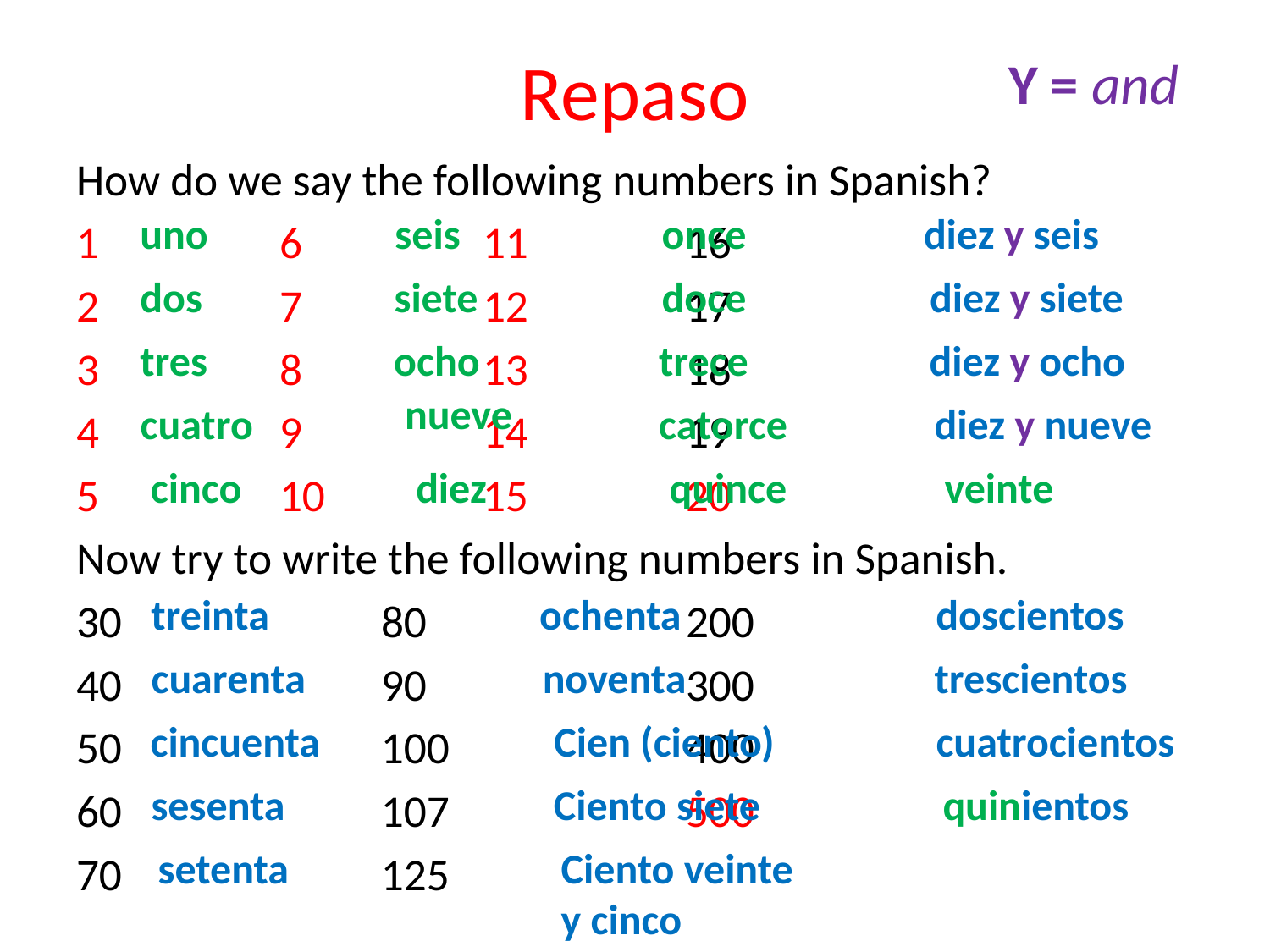

# Repaso
Y = and
How do we say the following numbers in Spanish?
1		6		11		16
2		7		12		17
3		8		13		18
4		9		14		19
5		10		15		20
Now try to write the following numbers in Spanish.
30			80			200
40			90			300
50		          100			400
60		          107			500
70		          125

uno
seis
once
diez y seis
dos
siete
doce
diez y siete
tres
ocho
trece
diez y ocho
nueve
cuatro
catorce
diez y nueve
cinco
diez
veinte
quince
treinta
ochenta
doscientos
cuarenta
noventa
trescientos
Cien (ciento)
cuatrocientos
cincuenta
sesenta
Ciento siete
quinientos
setenta
Ciento veinte
y cinco